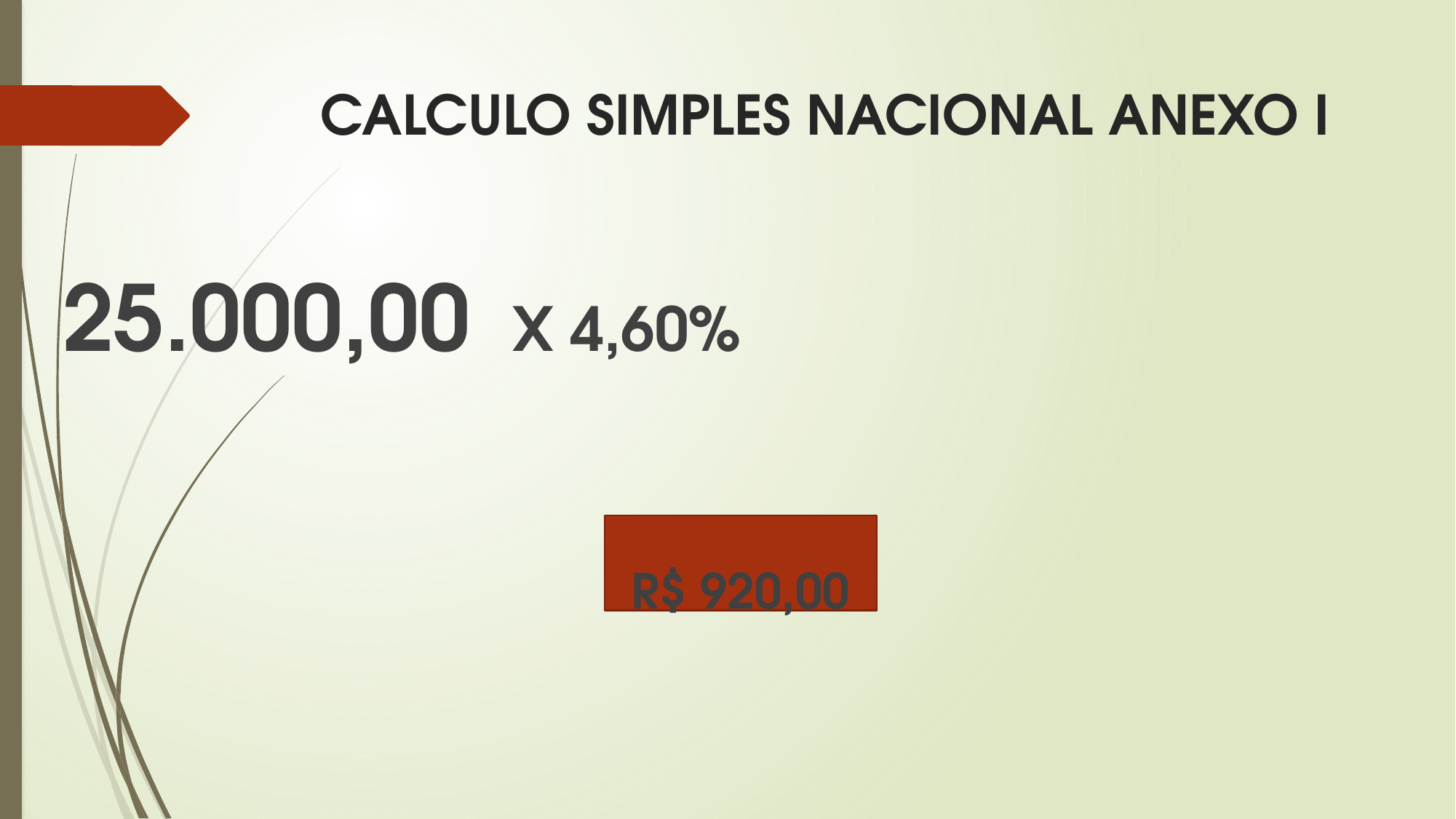

# CALCULO SIMPLES NACIONAL ANEXO I
25.000,00  X 4,60%

R$ 920,00